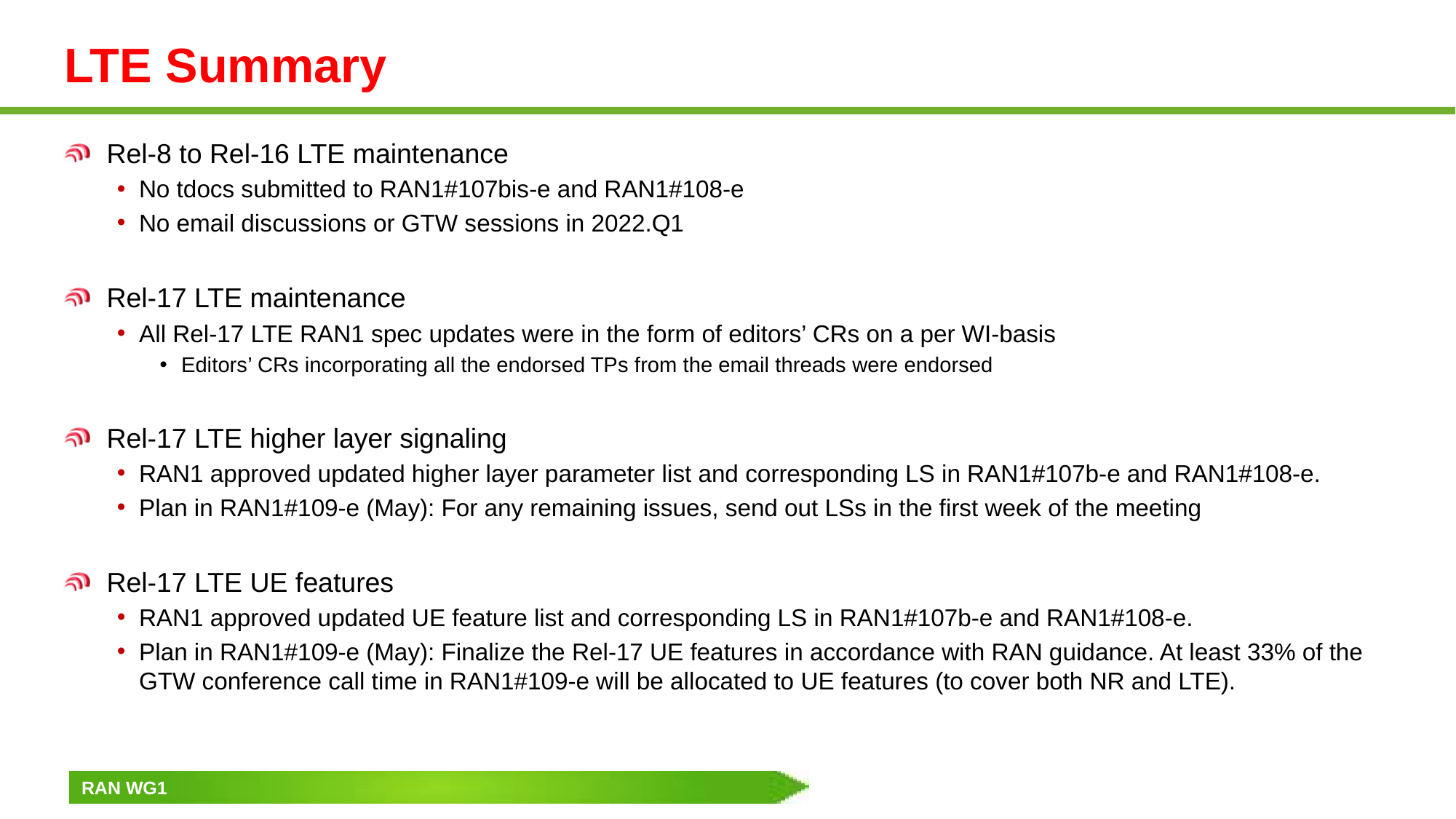

# LTE Summary
Rel-8 to Rel-16 LTE maintenance
No tdocs submitted to RAN1#107bis-e and RAN1#108-e
No email discussions or GTW sessions in 2022.Q1

Rel-17 LTE maintenance
All Rel-17 LTE RAN1 spec updates were in the form of editors’ CRs on a per WI-basis
Editors’ CRs incorporating all the endorsed TPs from the email threads were endorsed

Rel-17 LTE higher layer signaling
RAN1 approved updated higher layer parameter list and corresponding LS in RAN1#107b-e and RAN1#108-e.
Plan in RAN1#109-e (May): For any remaining issues, send out LSs in the first week of the meeting

Rel-17 LTE UE features
RAN1 approved updated UE feature list and corresponding LS in RAN1#107b-e and RAN1#108-e.
Plan in RAN1#109-e (May): Finalize the Rel-17 UE features in accordance with RAN guidance. At least 33% of the GTW conference call time in RAN1#109-e will be allocated to UE features (to cover both NR and LTE).